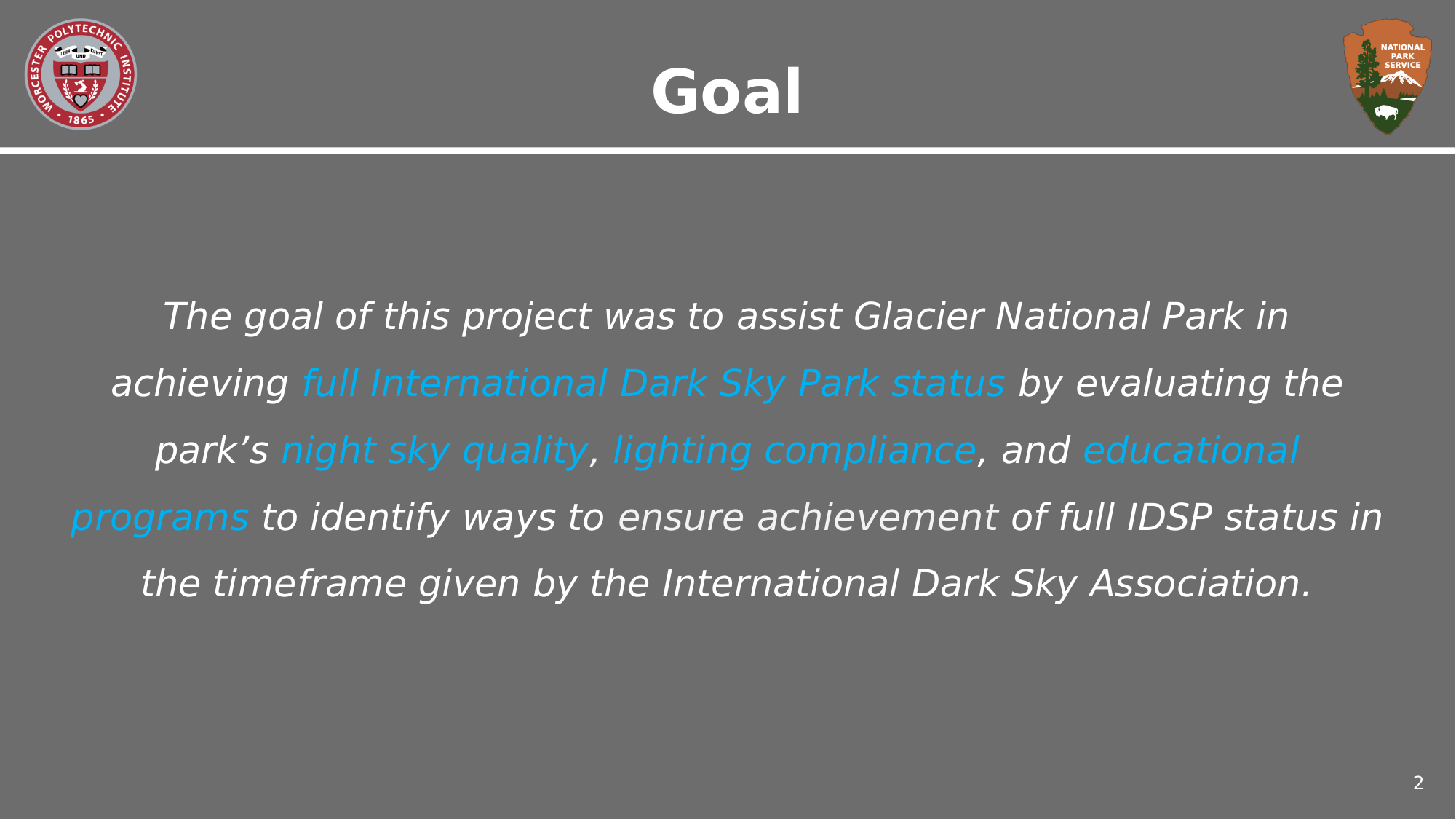

# Goal
The goal of this project was to assist Glacier National Park in achieving full International Dark Sky Park status by evaluating the park’s night sky quality, lighting compliance, and educational programs to identify ways to ensure achievement of full IDSP status in the timeframe given by the International Dark Sky Association.
2